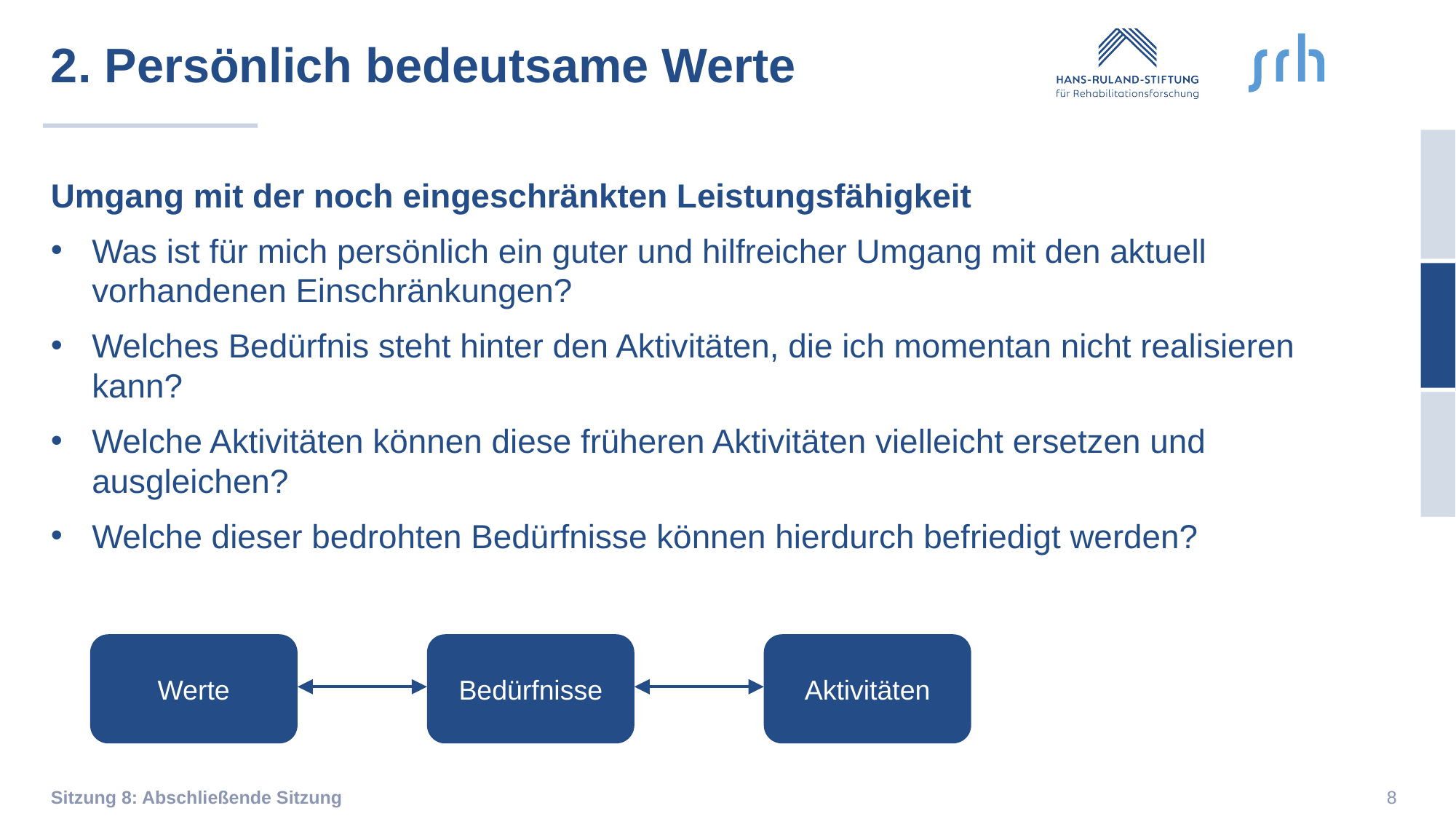

# 2. Persönlich bedeutsame Werte
Umgang mit der noch eingeschränkten Leistungsfähigkeit
Was ist für mich persönlich ein guter und hilfreicher Umgang mit den aktuell vorhandenen Einschränkungen?
Welches Bedürfnis steht hinter den Aktivitäten, die ich momentan nicht realisieren kann?
Welche Aktivitäten können diese früheren Aktivitäten vielleicht ersetzen und ausgleichen?
Welche dieser bedrohten Bedürfnisse können hierdurch befriedigt werden?

Werte
Bedürfnisse
Aktivitäten
Sitzung 8: Abschließende Sitzung
8